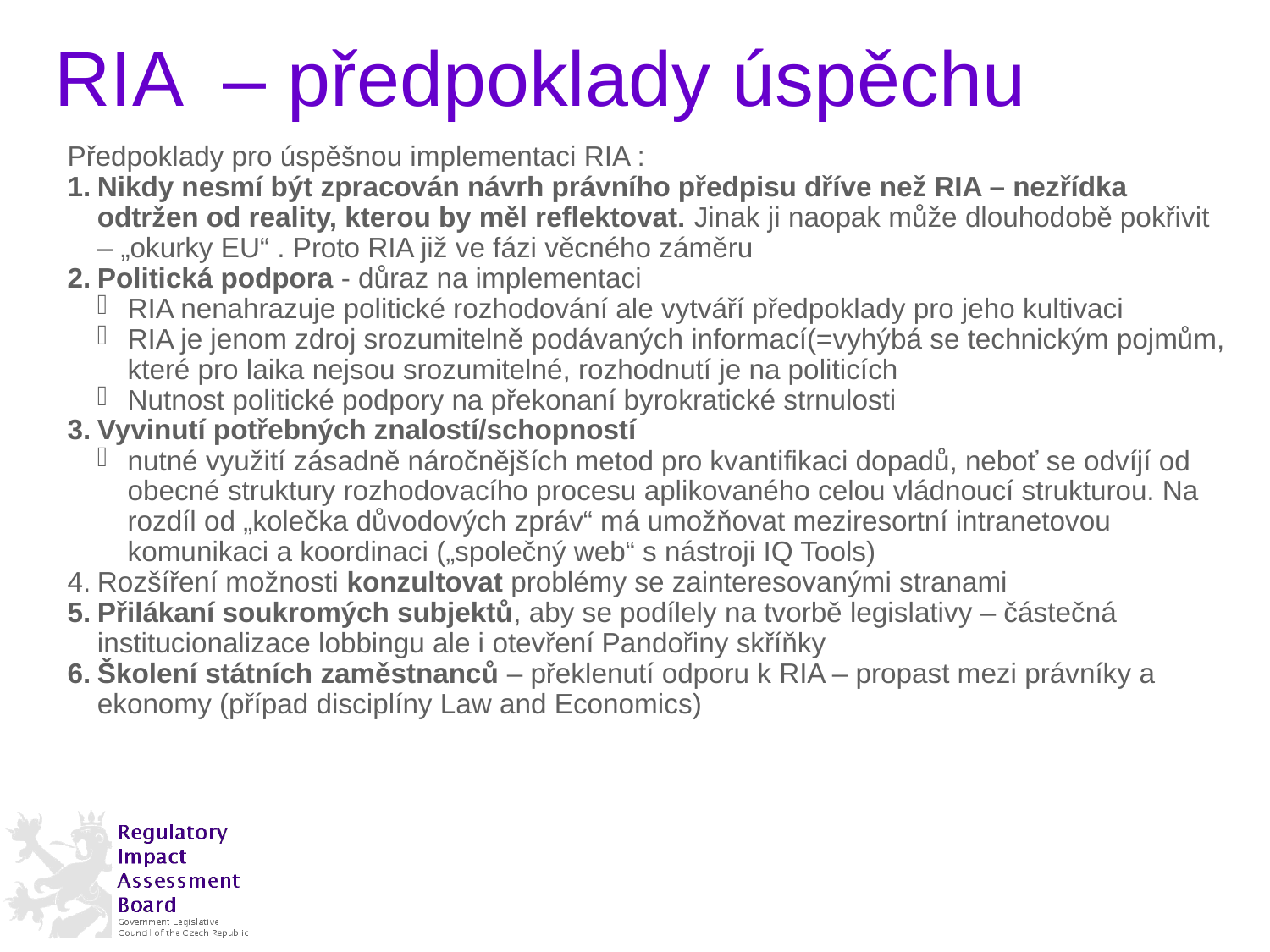

RIA  – předpoklady úspěchu
Předpoklady pro úspěšnou implementaci RIA :
Nikdy nesmí být zpracován návrh právního předpisu dříve než RIA – nezřídka odtržen od reality, kterou by měl reflektovat. Jinak ji naopak může dlouhodobě pokřivit – „okurky EU“ . Proto RIA již ve fázi věcného záměru
Politická podpora - důraz na implementaci
RIA nenahrazuje politické rozhodování ale vytváří předpoklady pro jeho kultivaci
RIA je jenom zdroj srozumitelně podávaných informací(=vyhýbá se technickým pojmům, které pro laika nejsou srozumitelné, rozhodnutí je na politicích
Nutnost politické podpory na překonaní byrokratické strnulosti
Vyvinutí potřebných znalostí/schopností
nutné využití zásadně náročnějších metod pro kvantifikaci dopadů, neboť se odvíjí od obecné struktury rozhodovacího procesu aplikovaného celou vládnoucí strukturou. Na rozdíl od „kolečka důvodových zpráv“ má umožňovat meziresortní intranetovou komunikaci a koordinaci („společný web“ s nástroji IQ Tools)
Rozšíření možnosti konzultovat problémy se zainteresovanými stranami
Přilákaní soukromých subjektů, aby se podílely na tvorbě legislativy – částečná institucionalizace lobbingu ale i otevření Pandořiny skříňky
Školení státních zaměstnanců – překlenutí odporu k RIA – propast mezi právníky a ekonomy (případ disciplíny Law and Economics)